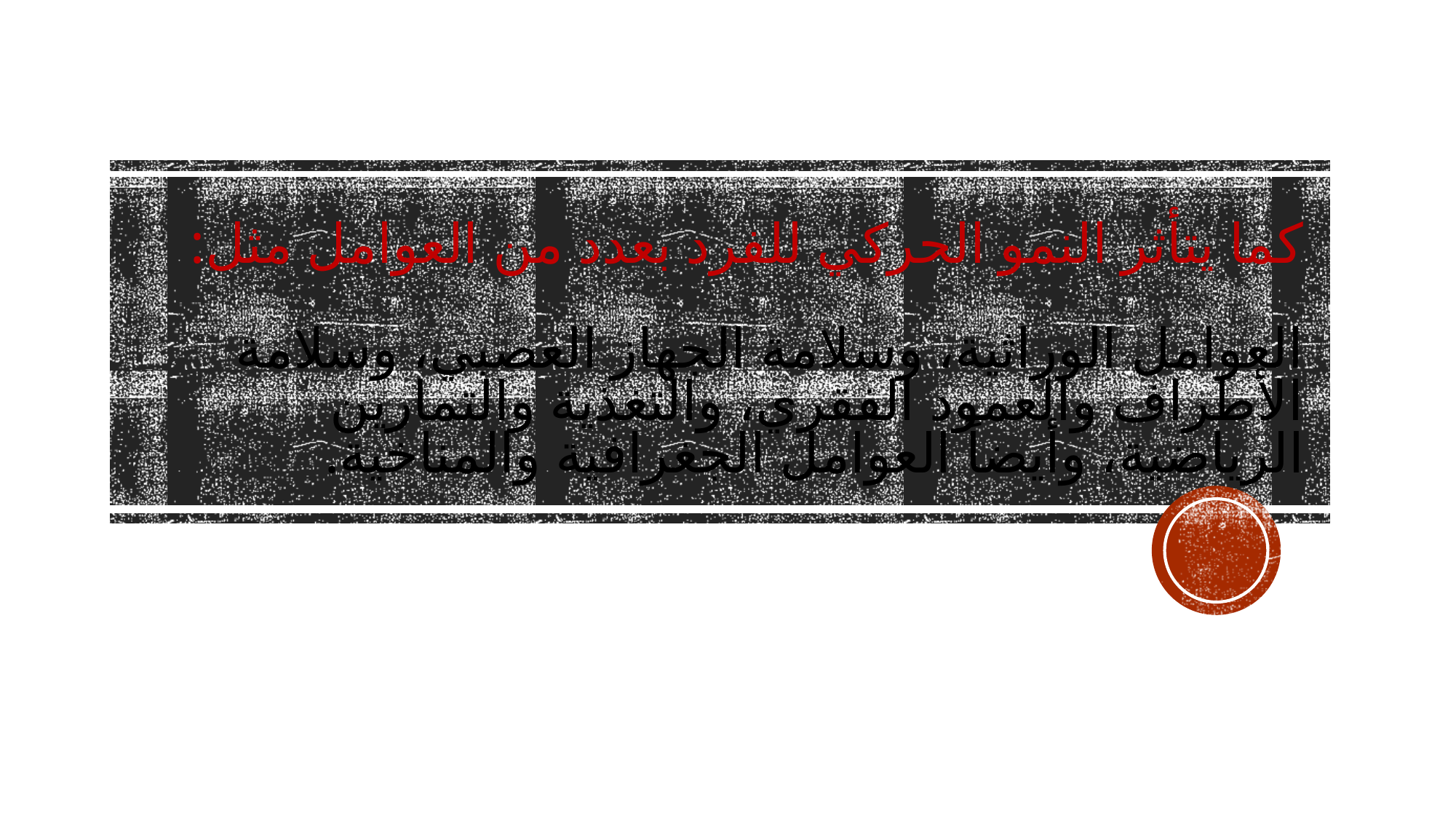

# كما يتأثر النمو الحركي للفرد بعدد من العوامل مثل: العوامل الوراثية، وسلامة الجهاز العصبي، وسلامة الأطراف والعمود الفقري، والتغذية والتمارين الرياضية، وأيضاً العوامل الجغرافية والمناخية.